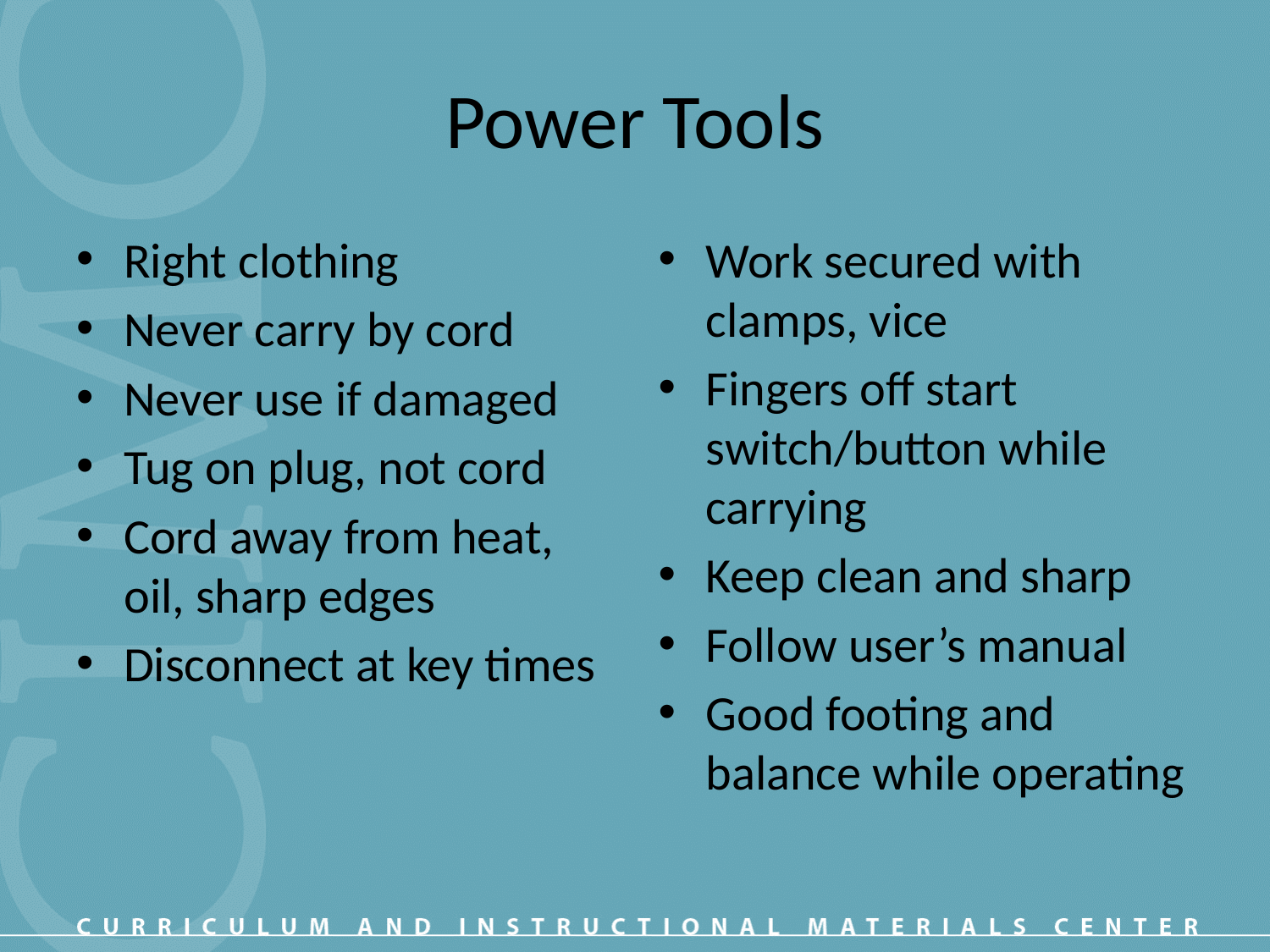

# Power Tools
Right clothing
Never carry by cord
Never use if damaged
Tug on plug, not cord
Cord away from heat, oil, sharp edges
Disconnect at key times
Work secured with clamps, vice
Fingers off start switch/button while carrying
Keep clean and sharp
Follow user’s manual
Good footing and balance while operating